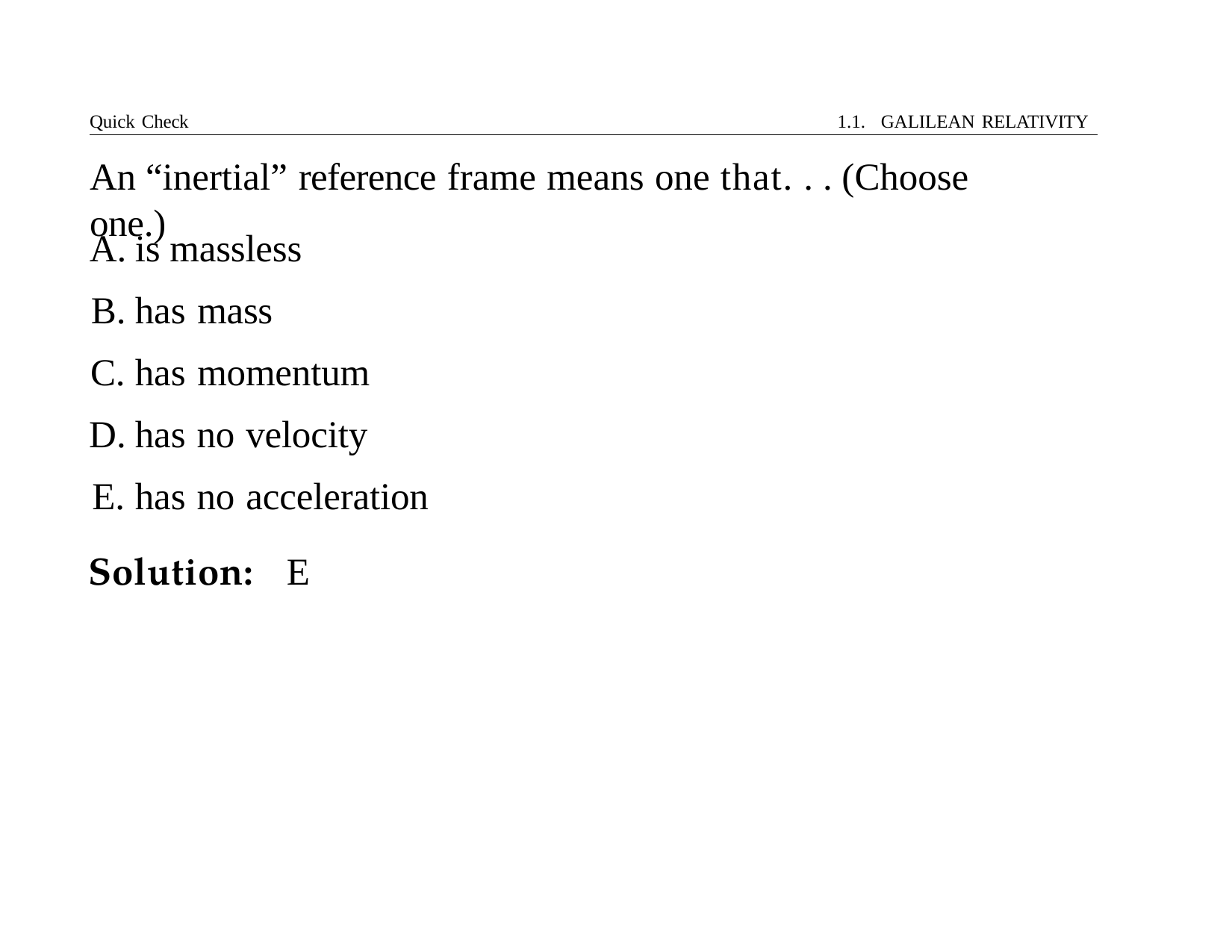

Quick Check	1.1.  GALILEAN RELATIVITY

# An “inertial” reference frame means one that. . . (Choose one.)
is massless
has mass
has momentum
has no velocity
has no acceleration
Solution:	E